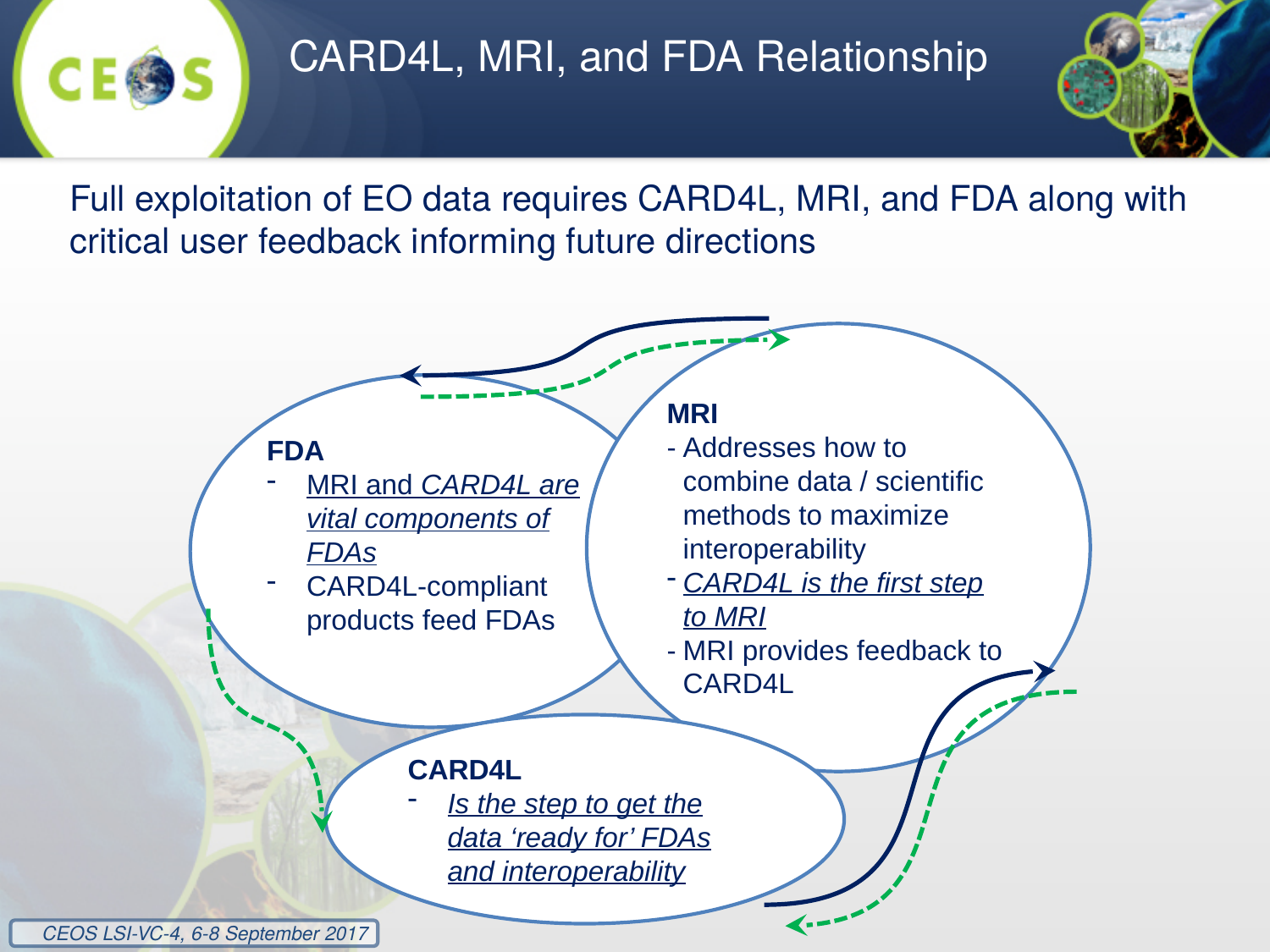

CARD4L, MRI, and FDA Relationship
Full exploitation of EO data requires CARD4L, MRI, and FDA along with critical user feedback informing future directions
MRI
-	Addresses how to combine data / scientific methods to maximize interoperability
CARD4L is the first step to MRI
-	MRI provides feedback to CARD4L
FDA
MRI and CARD4L are vital components of FDAs
CARD4L-compliant products feed FDAs

CARD4L
Is the step to get the data ‘ready for’ FDAs and interoperability